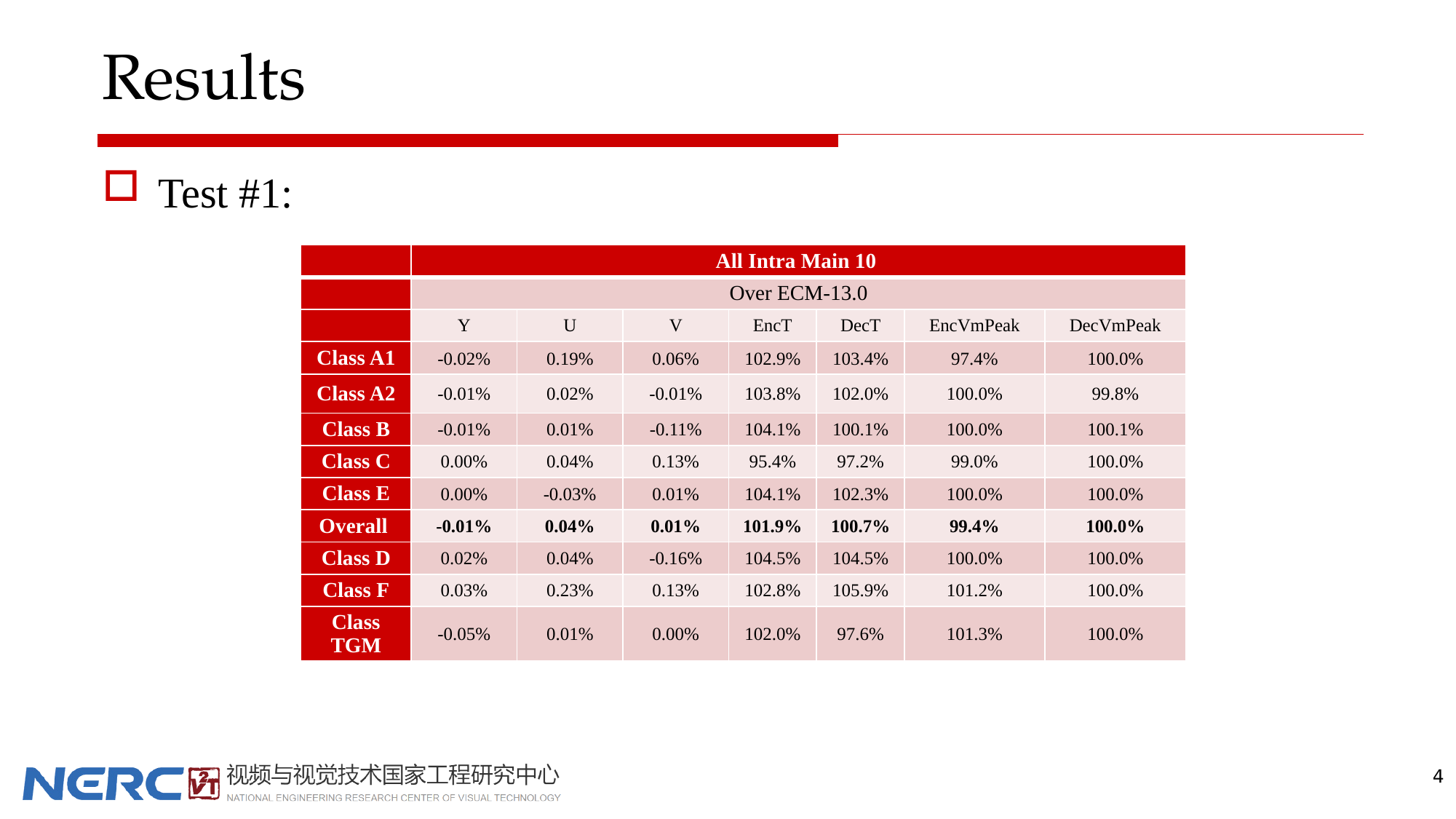

# Results
Test #1:
|  | All Intra Main 10 |  |  |  |  |  |  |
| --- | --- | --- | --- | --- | --- | --- | --- |
|  | Over ECM-13.0 |  |  |  |  |  |  |
|  | Y | U | V | EncT | DecT | EncVmPeak | DecVmPeak |
| Class A1 | -0.02% | 0.19% | 0.06% | 102.9% | 103.4% | 97.4% | 100.0% |
| Class A2 | -0.01% | 0.02% | -0.01% | 103.8% | 102.0% | 100.0% | 99.8% |
| Class B | -0.01% | 0.01% | -0.11% | 104.1% | 100.1% | 100.0% | 100.1% |
| Class C | 0.00% | 0.04% | 0.13% | 95.4% | 97.2% | 99.0% | 100.0% |
| Class E | 0.00% | -0.03% | 0.01% | 104.1% | 102.3% | 100.0% | 100.0% |
| Overall | -0.01% | 0.04% | 0.01% | 101.9% | 100.7% | 99.4% | 100.0% |
| Class D | 0.02% | 0.04% | -0.16% | 104.5% | 104.5% | 100.0% | 100.0% |
| Class F | 0.03% | 0.23% | 0.13% | 102.8% | 105.9% | 101.2% | 100.0% |
| Class TGM | -0.05% | 0.01% | 0.00% | 102.0% | 97.6% | 101.3% | 100.0% |
4